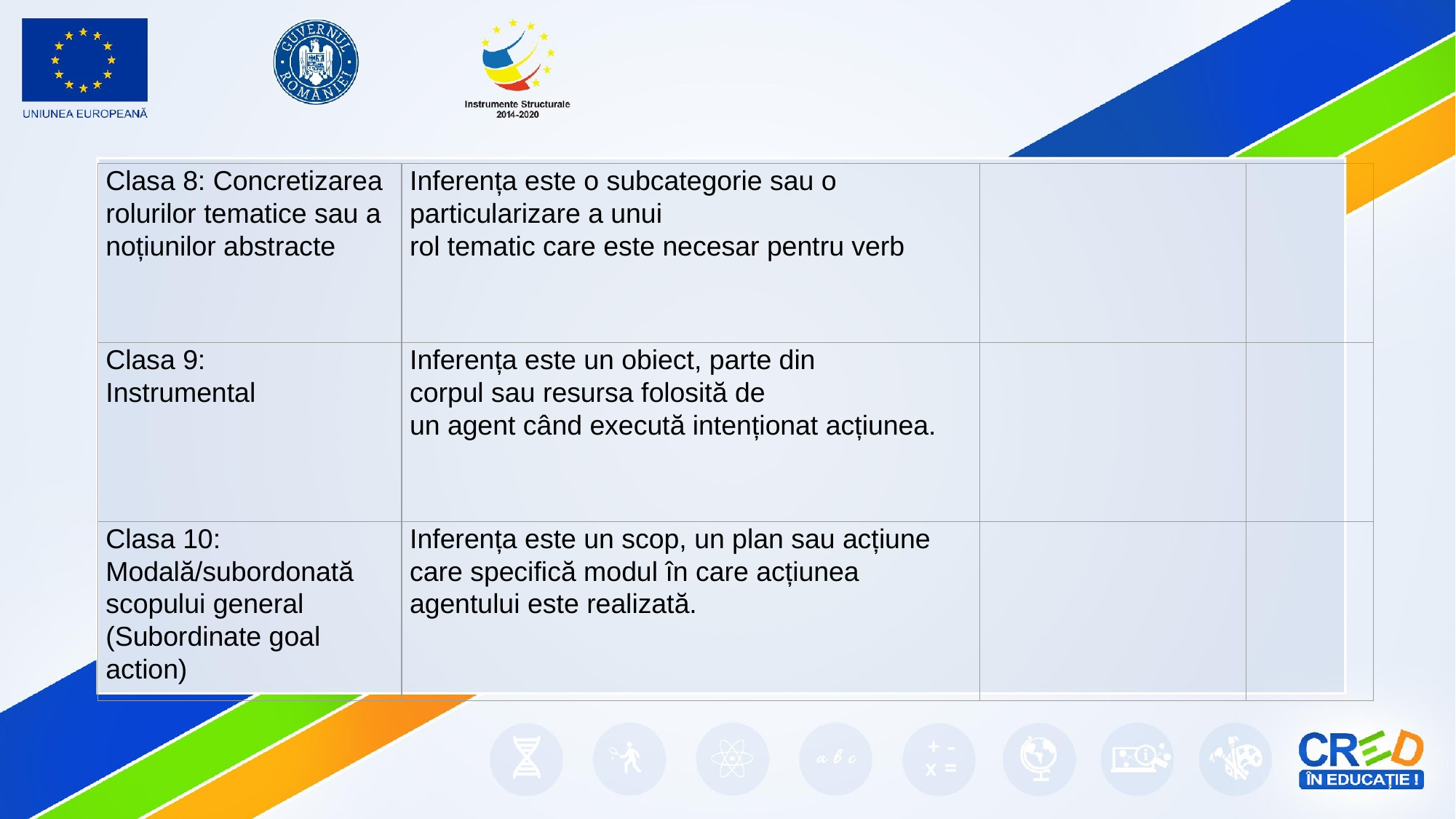

| Clasa 8: Concretizarea rolurilor tematice sau a noțiunilor abstracte | Inferența este o subcategorie sau o particularizare a unui rol tematic care este necesar pentru verb |  |  |
| --- | --- | --- | --- |
| Clasa 9: Instrumental | Inferența este un obiect, parte din corpul sau resursa folosită de un agent când execută intenționat acțiunea. |  |  |
| Clasa 10: Modală/subordonată scopului general (Subordinate goal action) | Inferența este un scop, un plan sau acțiune care specifică modul în care acțiunea agentului este realizată. |  |  |